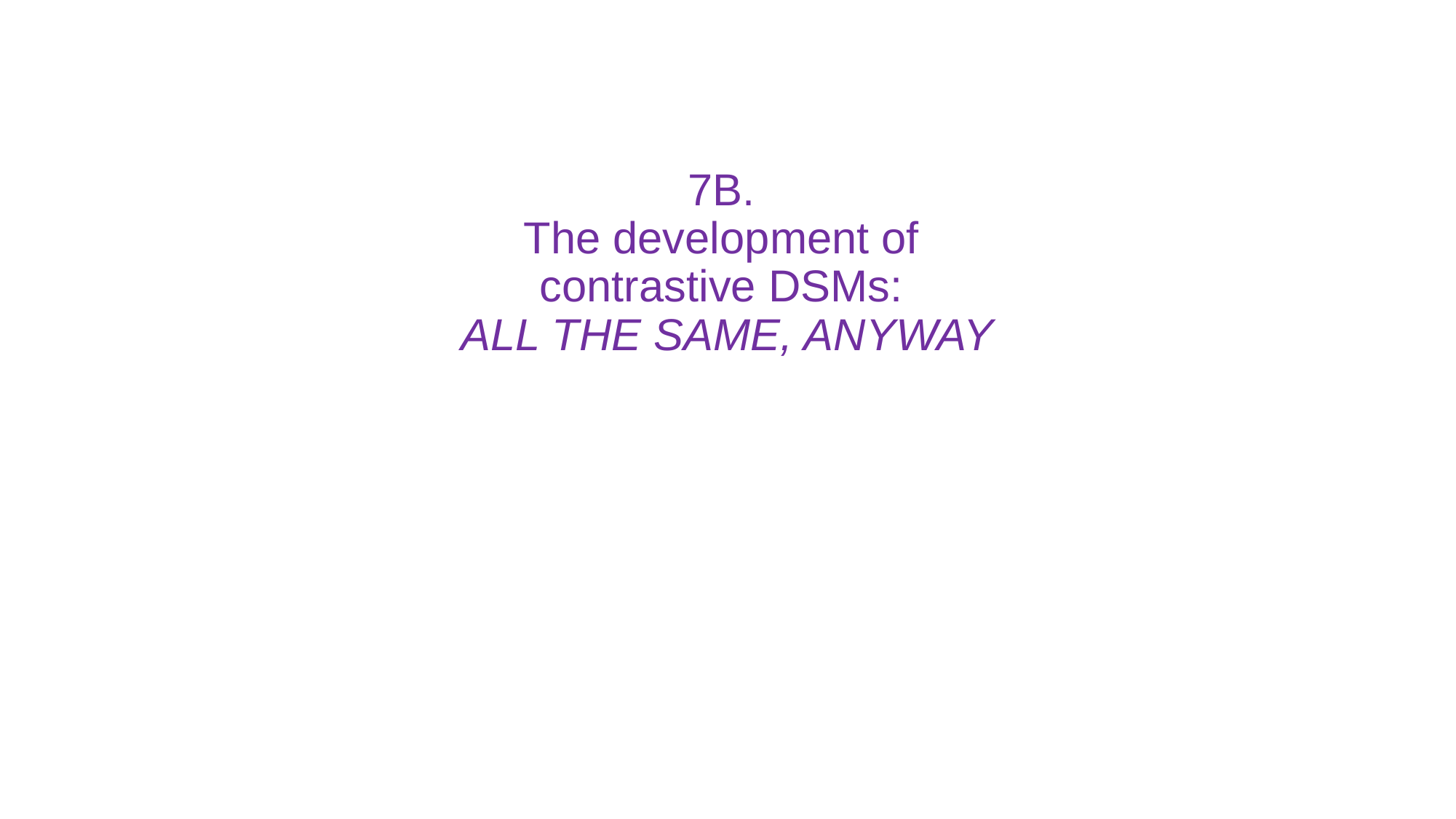

# 7B. The development of contrastive DSMs: ALL THE SAME, ANYWAY